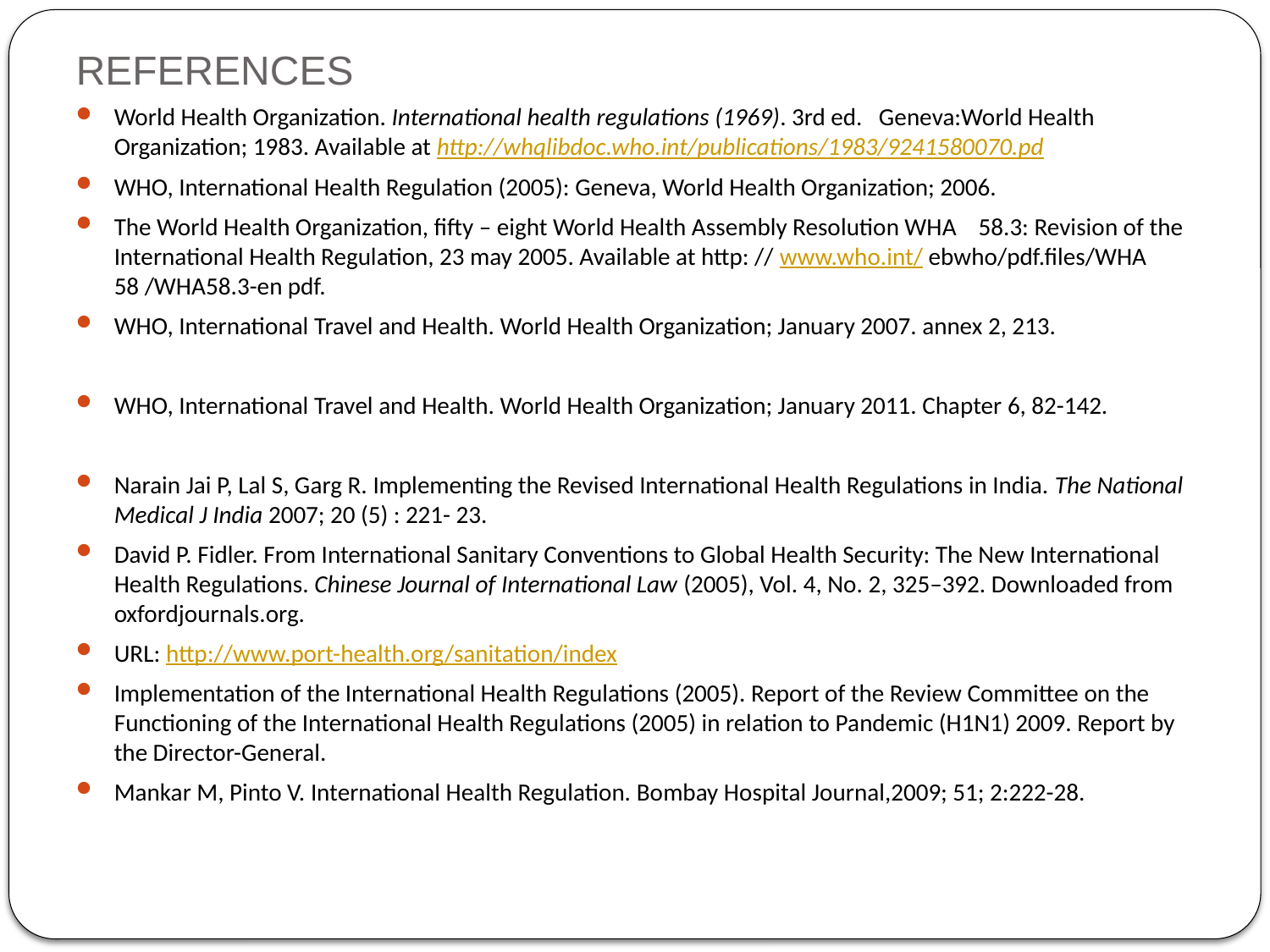

# REFERENCES
World Health Organization. International health regulations (1969). 3rd ed.   Geneva:World Health Organization; 1983. Available at http://whqlibdoc.who.int/publications/1983/9241580070.pd
WHO, International Health Regulation (2005): Geneva, World Health Organization; 2006.
The World Health Organization, fifty – eight World Health Assembly Resolution WHA    58.3: Revision of the International Health Regulation, 23 may 2005. Available at http: // www.who.int/ ebwho/pdf.files/WHA 58 /WHA58.3-en pdf.
WHO, International Travel and Health. World Health Organization; January 2007. annex 2, 213.

WHO, International Travel and Health. World Health Organization; January 2011. Chapter 6, 82-142.

Narain Jai P, Lal S, Garg R. Implementing the Revised International Health Regulations in India. The National Medical J India 2007; 20 (5) : 221- 23.
David P. Fidler. From International Sanitary Conventions to Global Health Security: The New International Health Regulations. Chinese Journal of International Law (2005), Vol. 4, No. 2, 325–392. Downloaded from oxfordjournals.org.
URL: http://www.port-health.org/sanitation/index
Implementation of the International Health Regulations (2005). Report of the Review Committee on the Functioning of the International Health Regulations (2005) in relation to Pandemic (H1N1) 2009. Report by the Director-General.
Mankar M, Pinto V. International Health Regulation. Bombay Hospital Journal,2009; 51; 2:222-28.